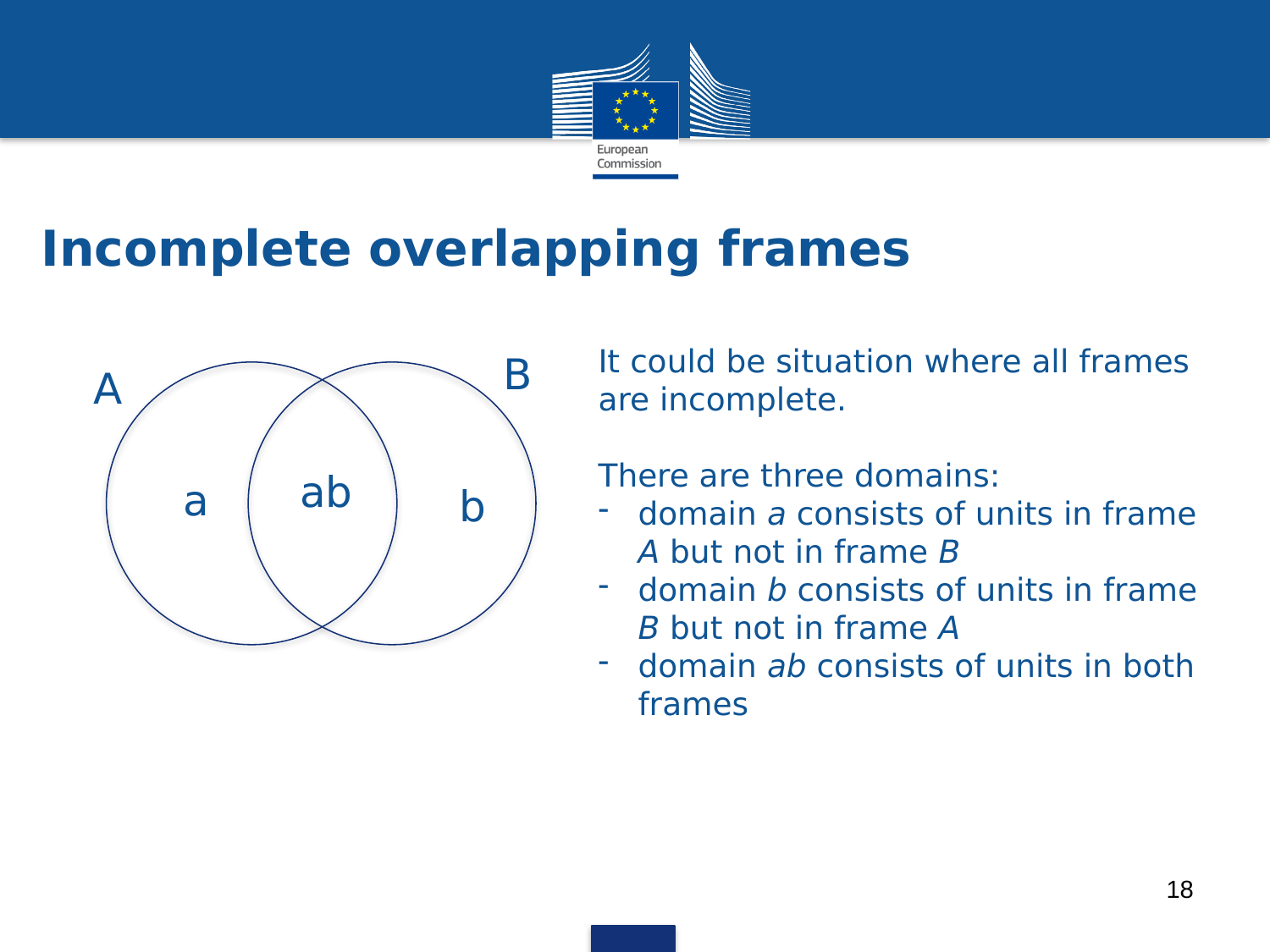

# Incomplete overlapping frames

It could be situation where all frames are incomplete.

There are three domains:
domain a consists of units in frame A but not in frame B
domain b consists of units in frame B but not in frame A
domain ab consists of units in both frames

B
A

ab
a
b
18